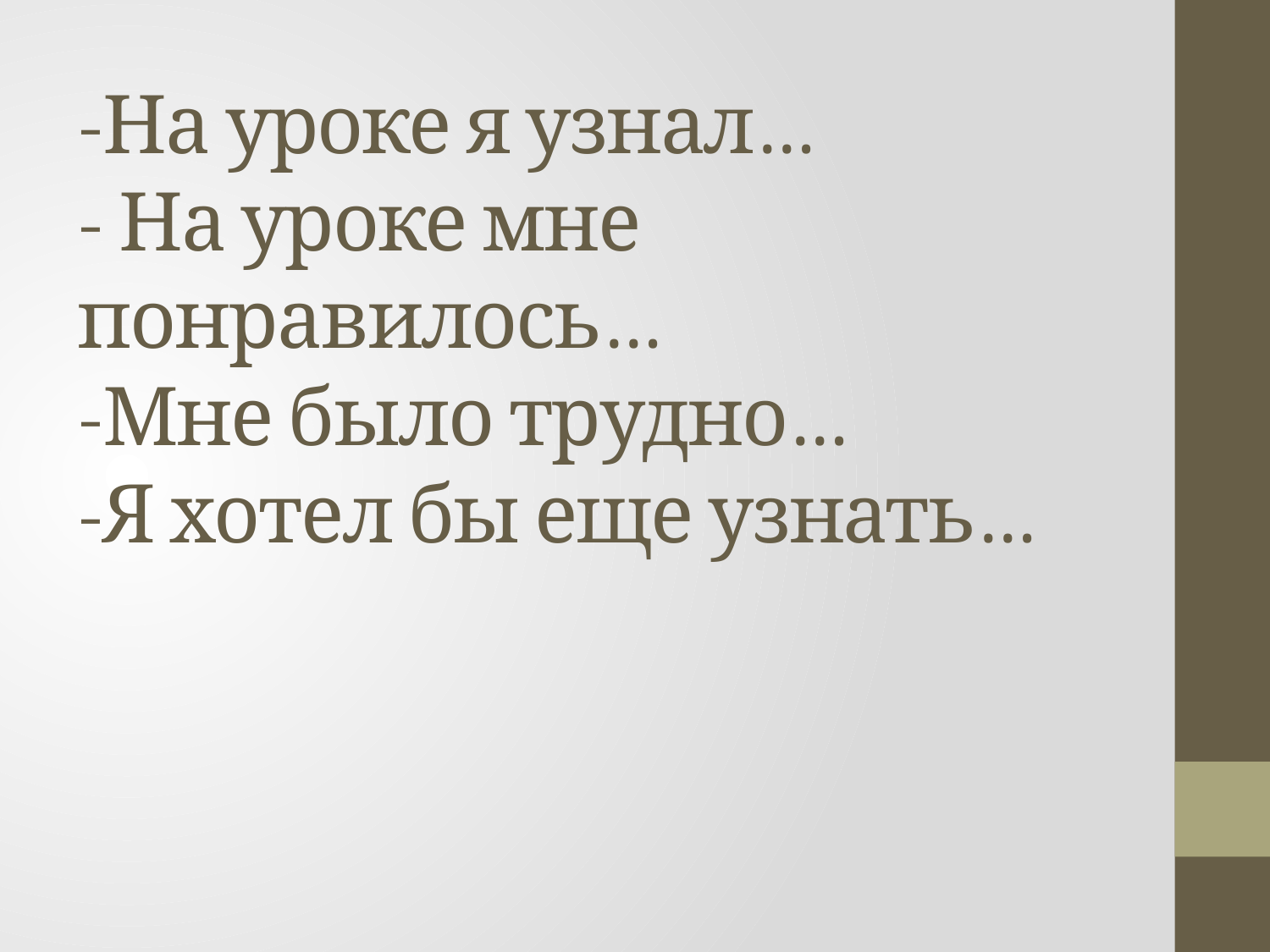

# -На уроке я узнал… - На уроке мне понравилось… -Мне было трудно… -Я хотел бы еще узнать…